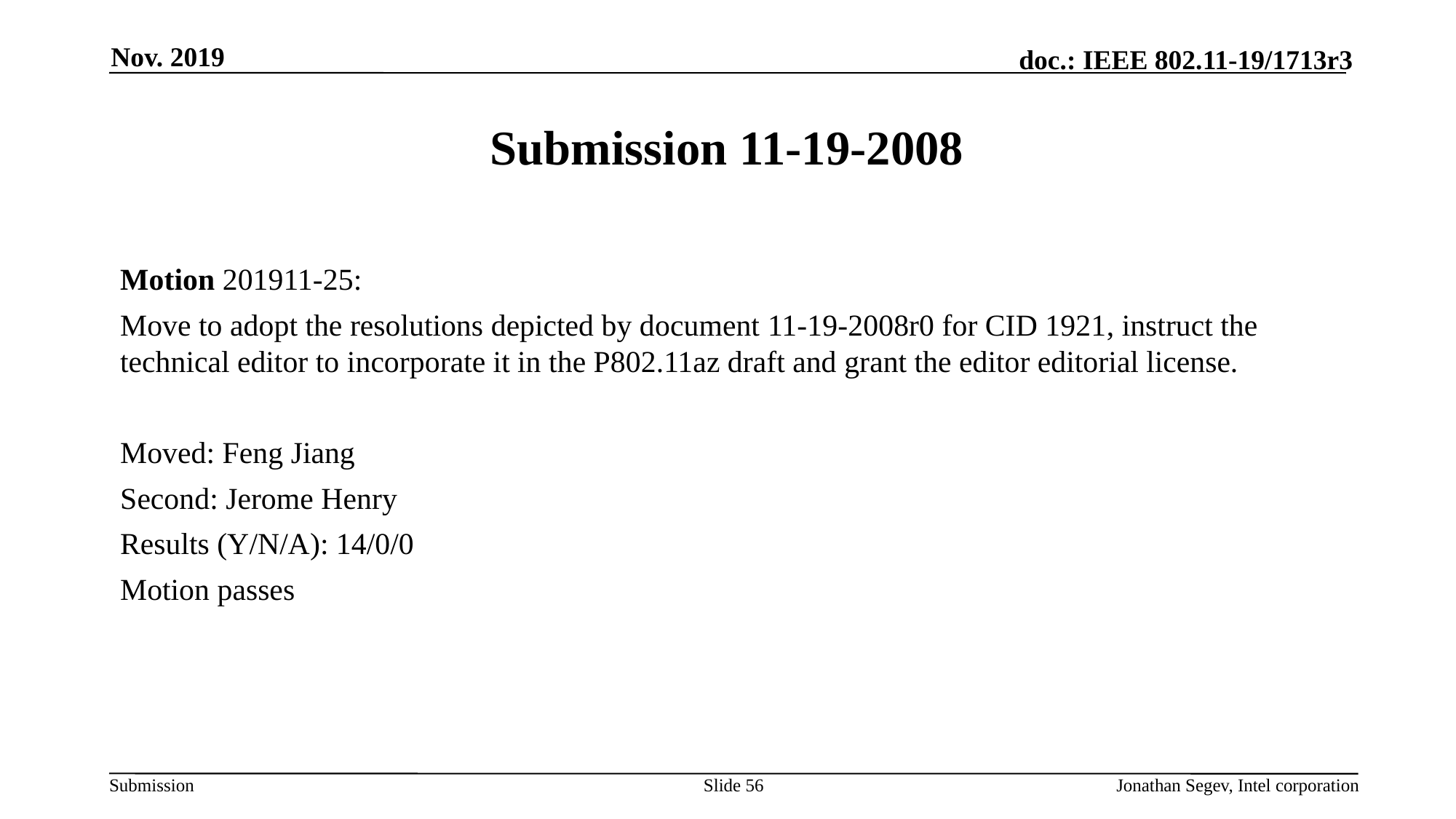

Nov. 2019
# Submission 11-19-2008

Motion 201911-25:
Move to adopt the resolutions depicted by document 11-19-2008r0 for CID 1921, instruct the technical editor to incorporate it in the P802.11az draft and grant the editor editorial license.

Moved: Feng Jiang
Second: Jerome Henry
Results (Y/N/A): 14/0/0
Motion passes

Slide 56
Jonathan Segev, Intel corporation